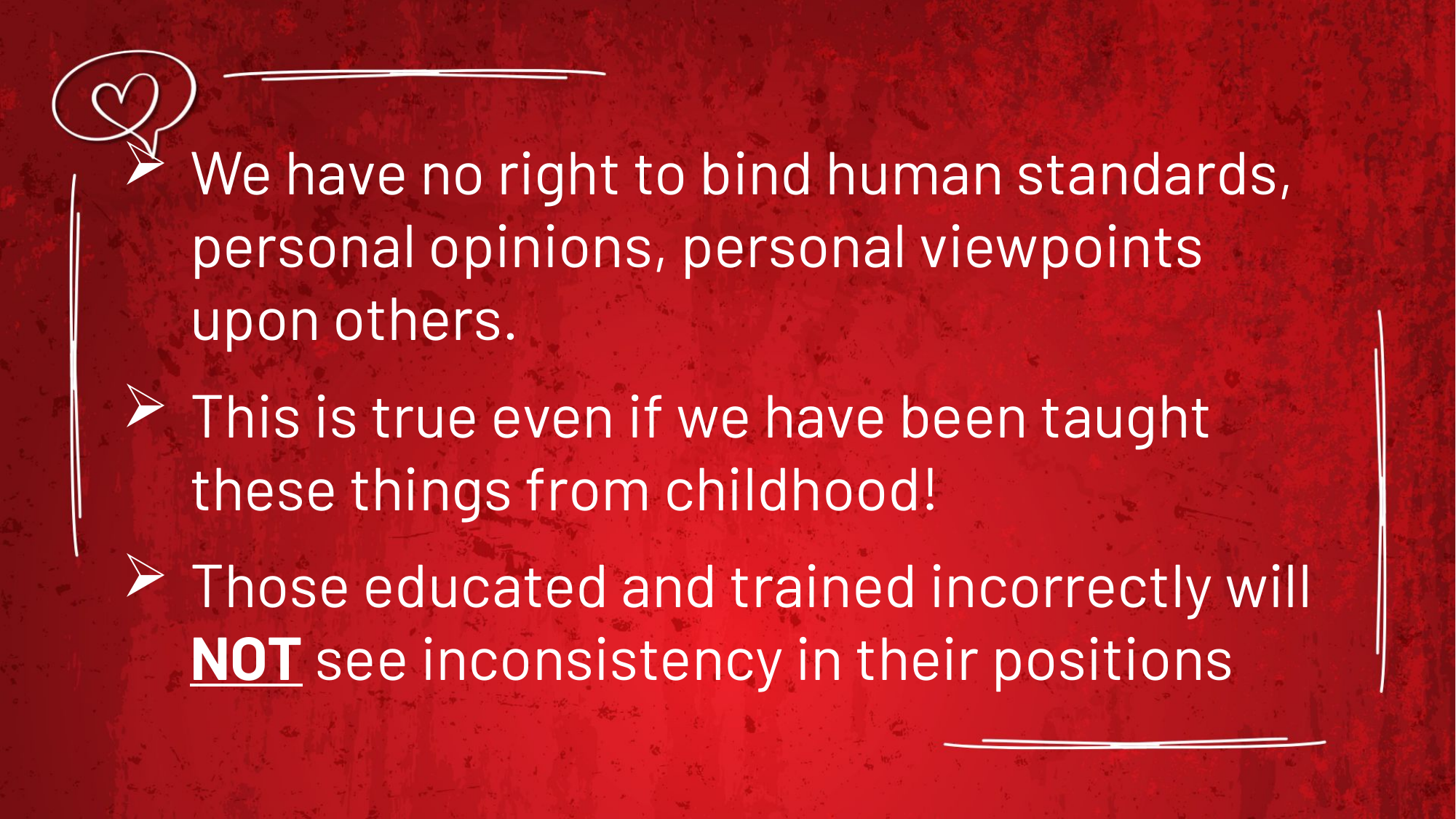

We have no right to bind human standards, personal opinions, personal viewpoints upon others.
This is true even if we have been taught these things from childhood!
Those educated and trained incorrectly will NOT see inconsistency in their positions